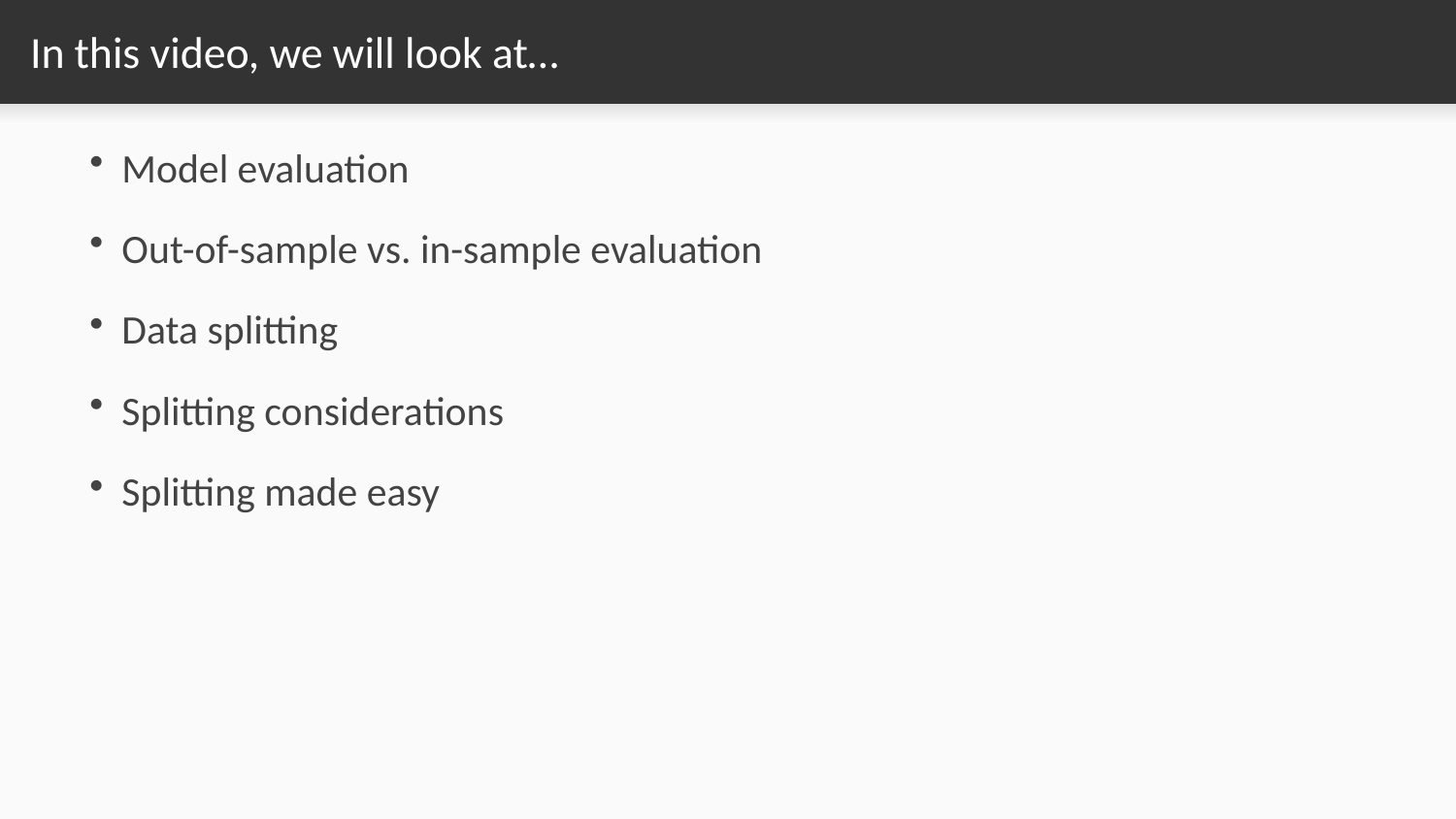

# In this video, we will look at…
Model evaluation
Out-of-sample vs. in-sample evaluation
Data splitting
Splitting considerations
Splitting made easy